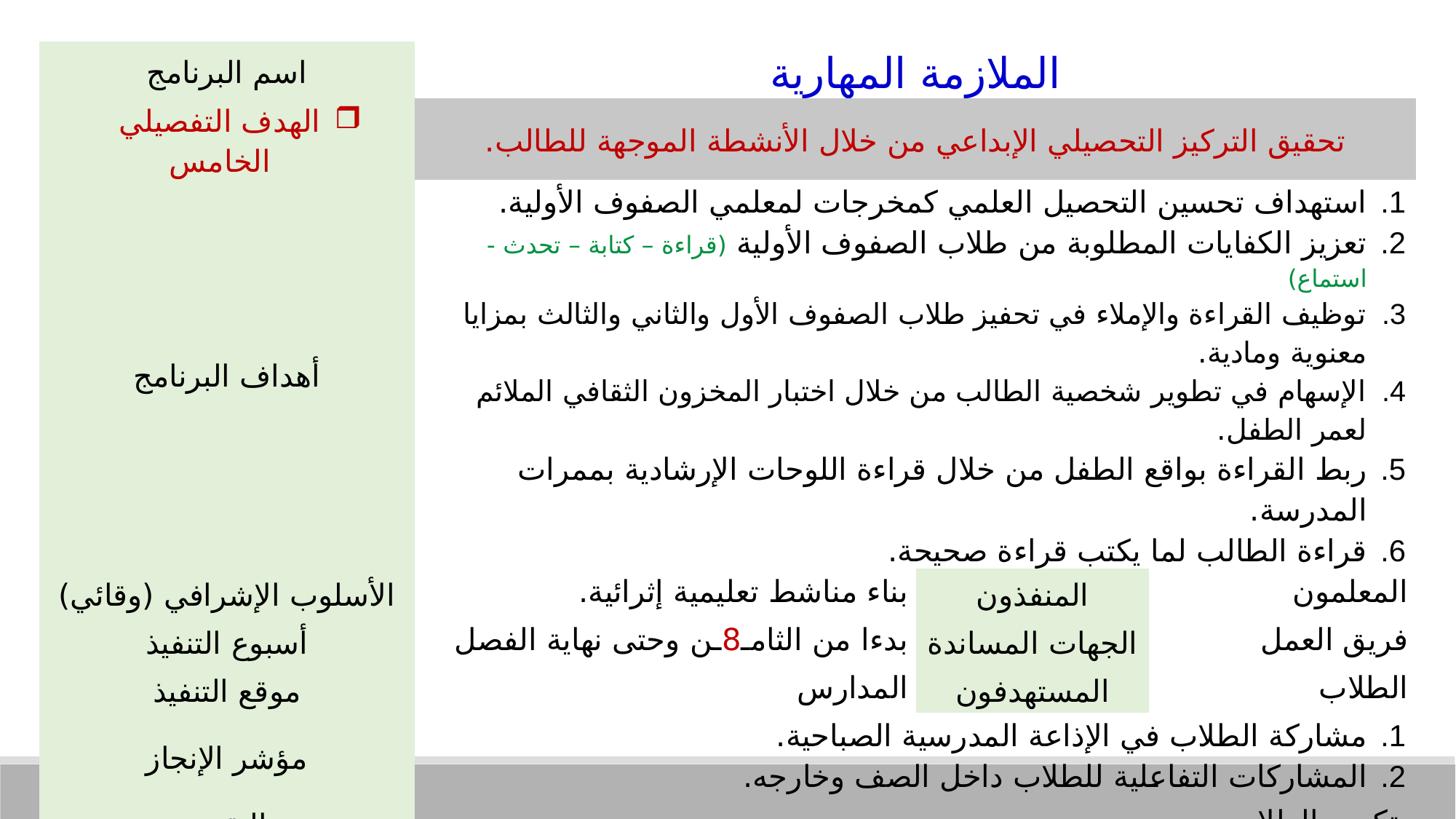

| اسم البرنامج | الملازمة المهارية |  |  |
| --- | --- | --- | --- |
| الهدف التفصيلي الخامس | تحقيق التركيز التحصيلي الإبداعي من خلال الأنشطة الموجهة للطالب. |  |  |
| أهداف البرنامج | استهداف تحسين التحصيل العلمي كمخرجات لمعلمي الصفوف الأولية. تعزيز الكفايات المطلوبة من طلاب الصفوف الأولية (قراءة – كتابة – تحدث - استماع) توظيف القراءة والإملاء في تحفيز طلاب الصفوف الأول والثاني والثالث بمزايا معنوية ومادية. الإسهام في تطوير شخصية الطالب من خلال اختبار المخزون الثقافي الملائم لعمر الطفل. ربط القراءة بواقع الطفل من خلال قراءة اللوحات الإرشادية بممرات المدرسة. قراءة الطالب لما يكتب قراءة صحيحة. |  |  |
| الأسلوب الإشرافي (وقائي) | بناء مناشط تعليمية إثرائية. | المنفذون | المعلمون |
| أسبوع التنفيذ | بدءا من الثامـ8ـن وحتى نهاية الفصل | الجهات المساندة | فريق العمل |
| موقع التنفيذ | المدارس | المستهدفون | الطلاب |
| مؤشر الإنجاز | مشاركة الطلاب في الإذاعة المدرسية الصباحية. المشاركات التفاعلية للطلاب داخل الصف وخارجه. |  |  |
| التقييم | تكريم الطلاب |  |  |